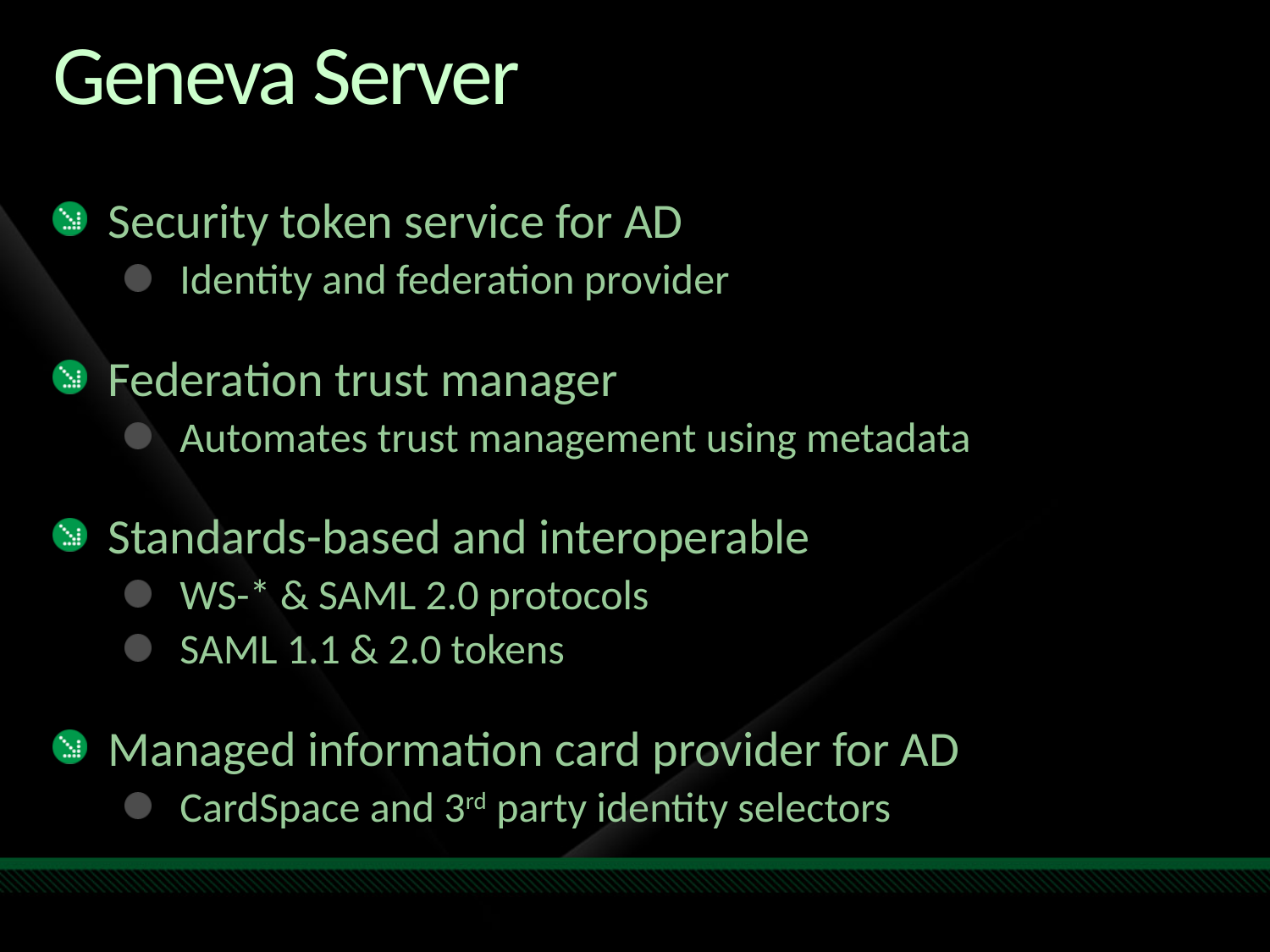

# Geneva Server
Security token service for AD
Identity and federation provider

Federation trust manager
Automates trust management using metadata

Standards-based and interoperable
WS-* & SAML 2.0 protocols
SAML 1.1 & 2.0 tokens

Managed information card provider for AD
CardSpace and 3rd party identity selectors